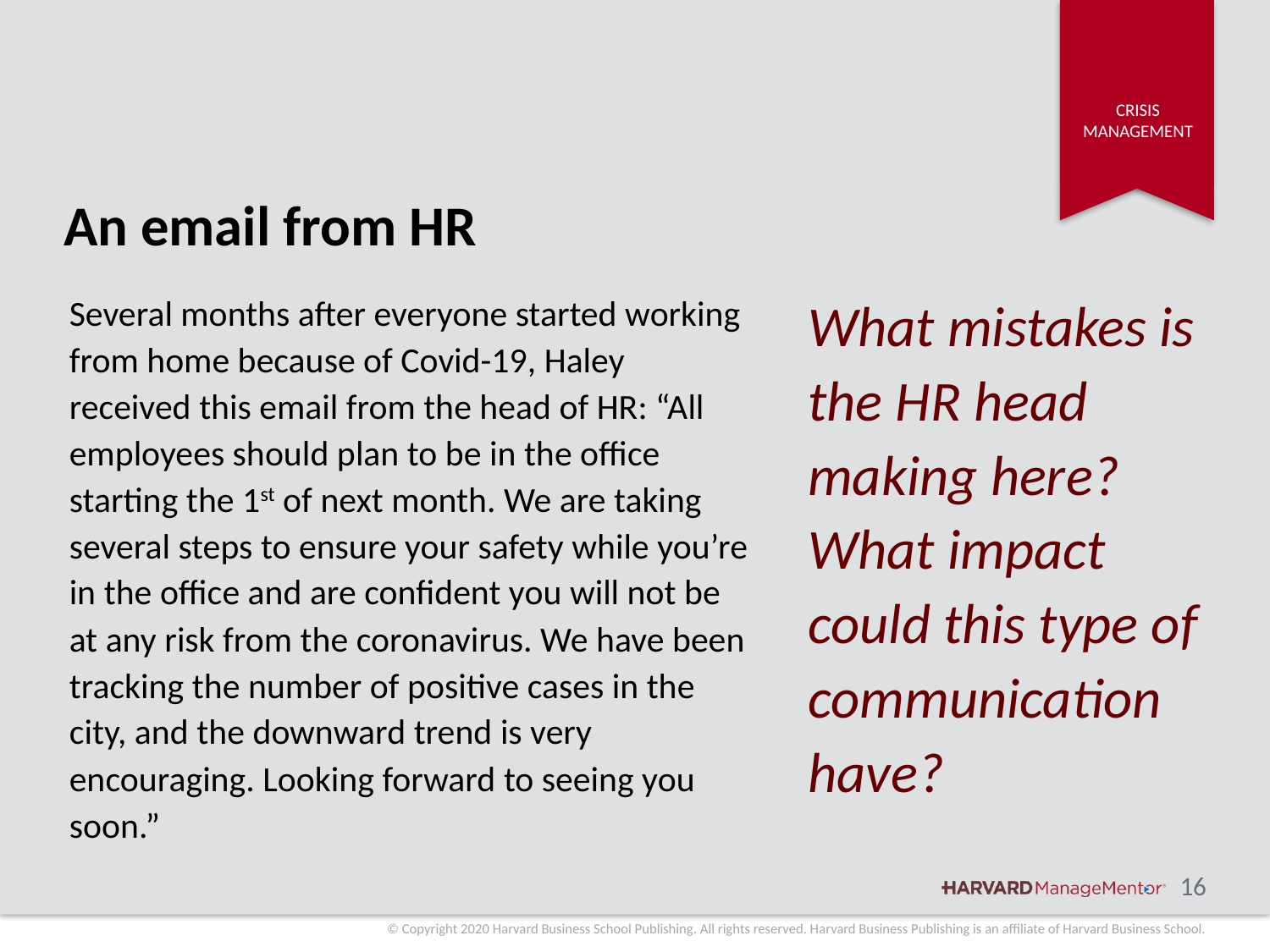

# An email from HR
What mistakes is the HR head making here? What impact could this type of communication have?
Several months after everyone started working from home because of Covid-19, Haley received this email from the head of HR: “All employees should plan to be in the office starting the 1st of next month. We are taking several steps to ensure your safety while you’re in the office and are confident you will not be at any risk from the coronavirus. We have been tracking the number of positive cases in the city, and the downward trend is very encouraging. Looking forward to seeing you soon.”